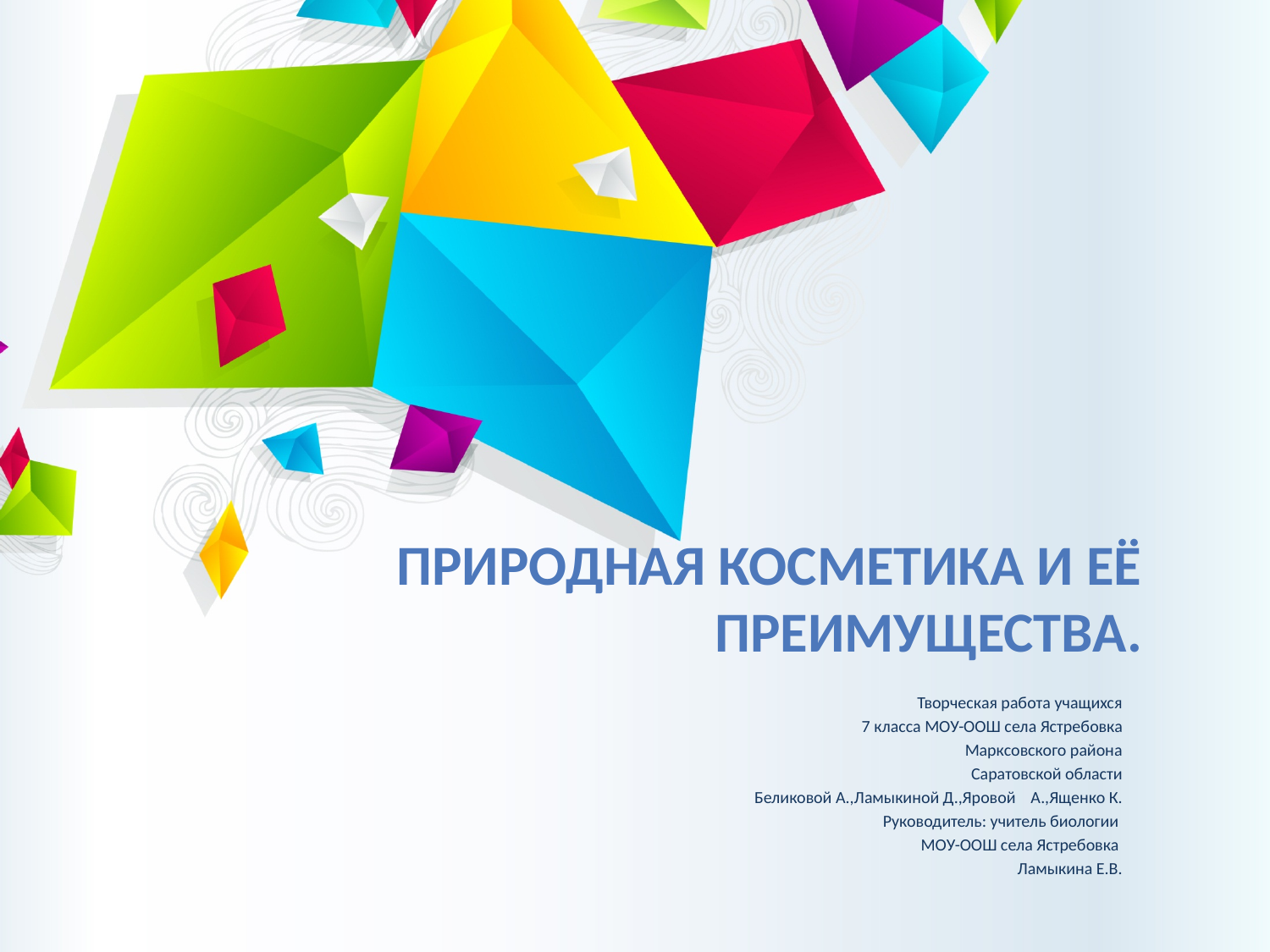

# Природная косметика и её преимущества.
Творческая работа учащихся
                                                         7 класса МОУ-ООШ села Ястребовка
                                                         Марксовского района
                                                         Саратовской области
                 Беликовой А.,Ламыкиной Д.,Яровой    А.,Ященко К.
                                                         Руководитель: учитель биологии
                                                         МОУ-ООШ села Ястребовка
                                                         Ламыкина Е.В.